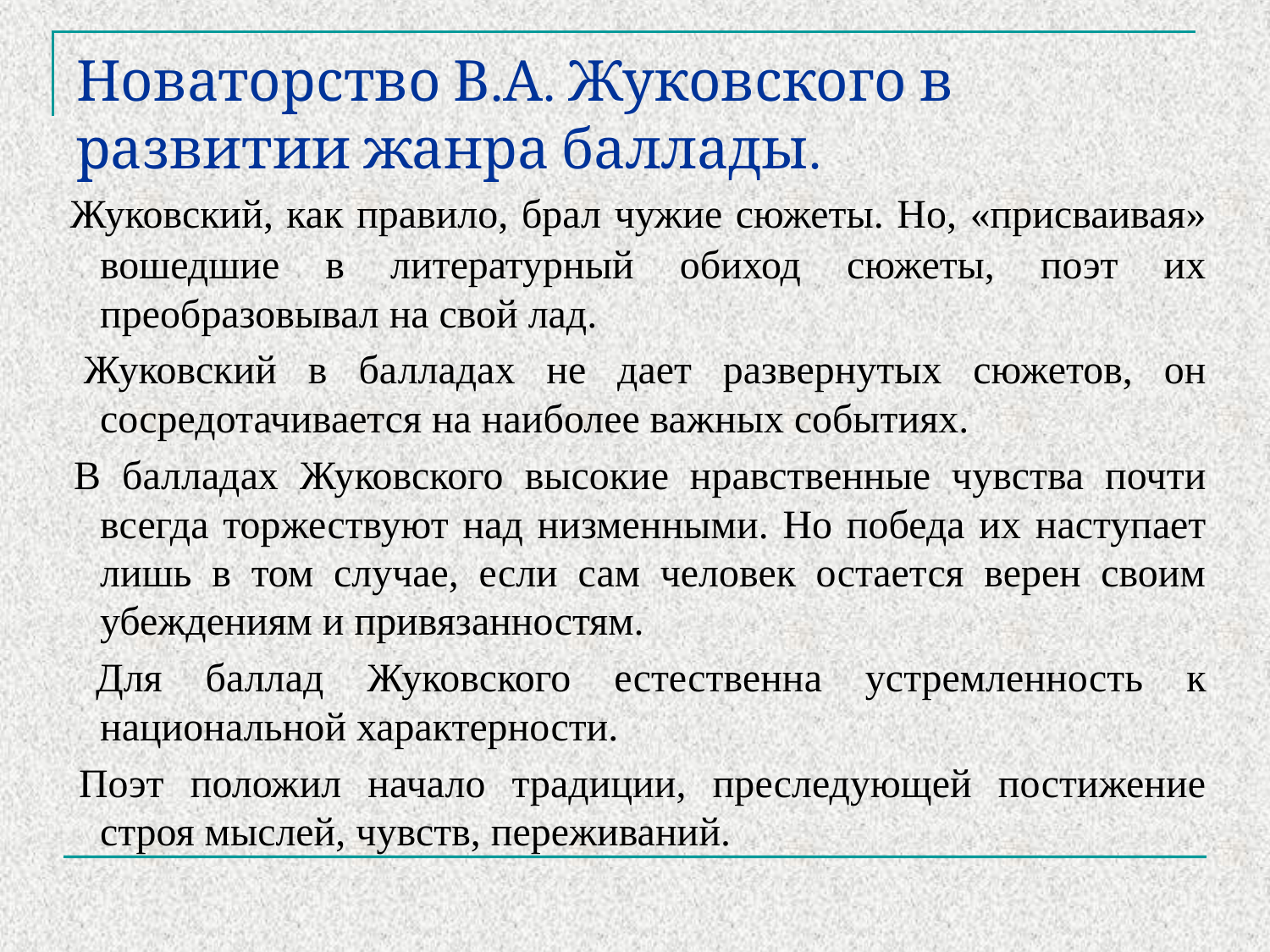

# Новаторство В.А. Жуковского в развитии жанра баллады.
 Жуковский, как правило, брал чужие сюжеты. Но, «присваивая» вошедшие в литературный обиход сюжеты, поэт их преобразовывал на свой лад.
 Жуковский в балладах не дает развернутых сюжетов, он сосредотачивается на наиболее важных событиях.
 В балладах Жуковского высокие нравственные чувства почти всегда торжествуют над низменными. Но победа их наступает лишь в том случае, если сам человек остается верен своим убеждениям и привязанностям.
 Для баллад Жуковского естественна устремленность к национальной характерности.
 Поэт положил начало традиции, преследующей постижение строя мыслей, чувств, переживаний.